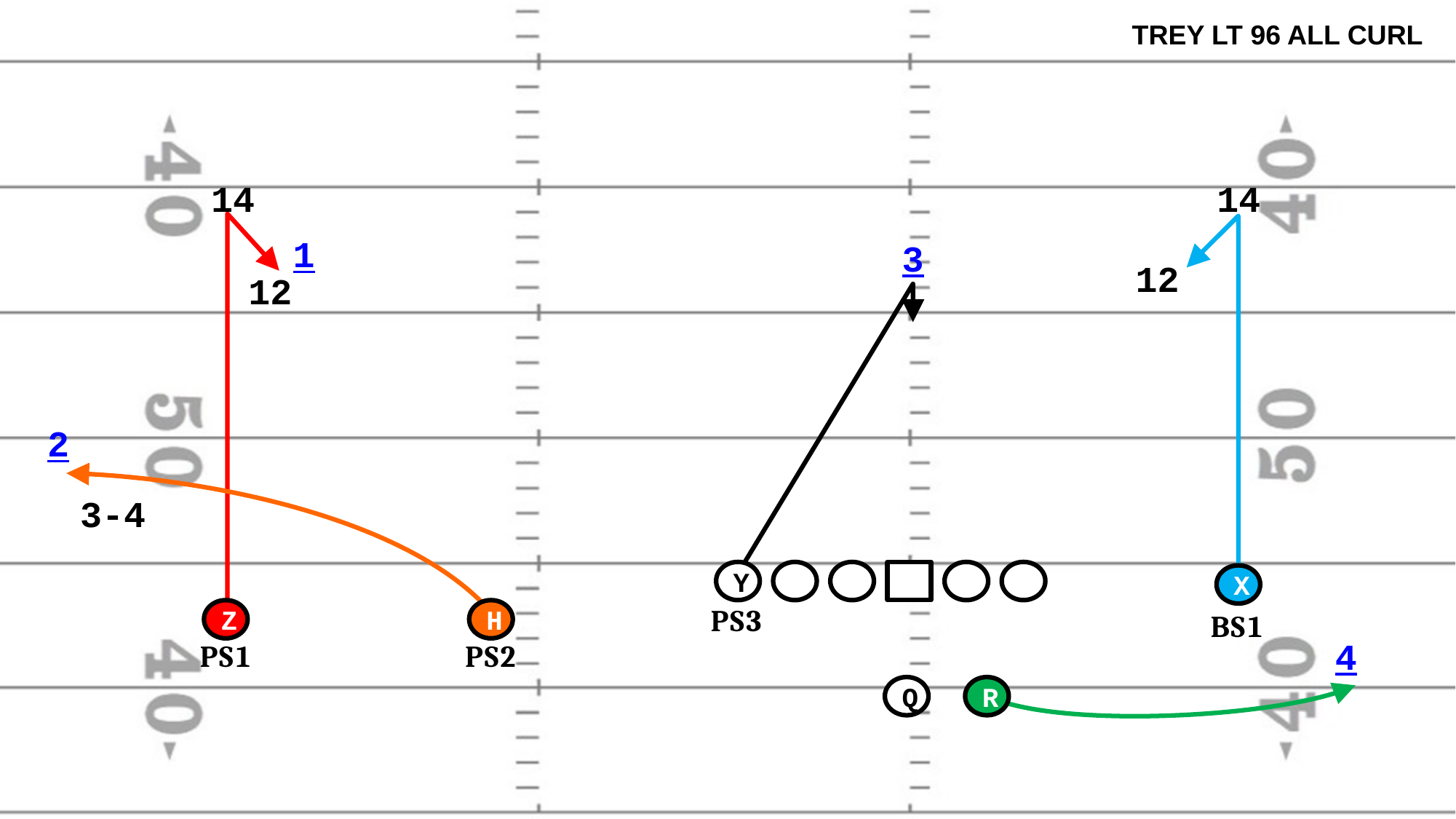

TREY LT 96 ALL CURL
14
14

1
3
12
12

2

3-4
Y

X
PS3
Z
H
BS1
PS1
PS2
4
Q
R